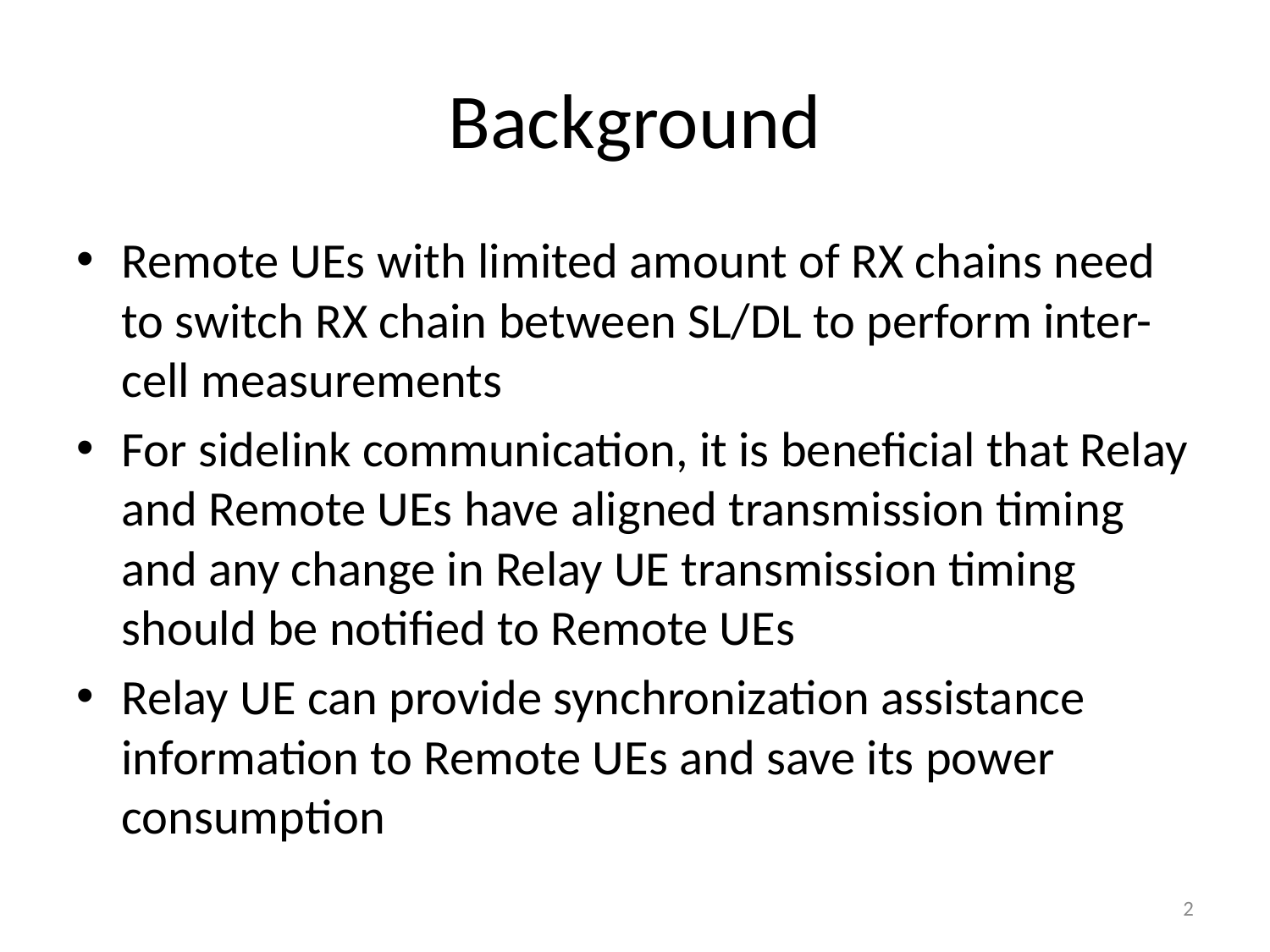

# Background
Remote UEs with limited amount of RX chains need to switch RX chain between SL/DL to perform inter-cell measurements
For sidelink communication, it is beneficial that Relay and Remote UEs have aligned transmission timing and any change in Relay UE transmission timing should be notified to Remote UEs
Relay UE can provide synchronization assistance information to Remote UEs and save its power consumption
2